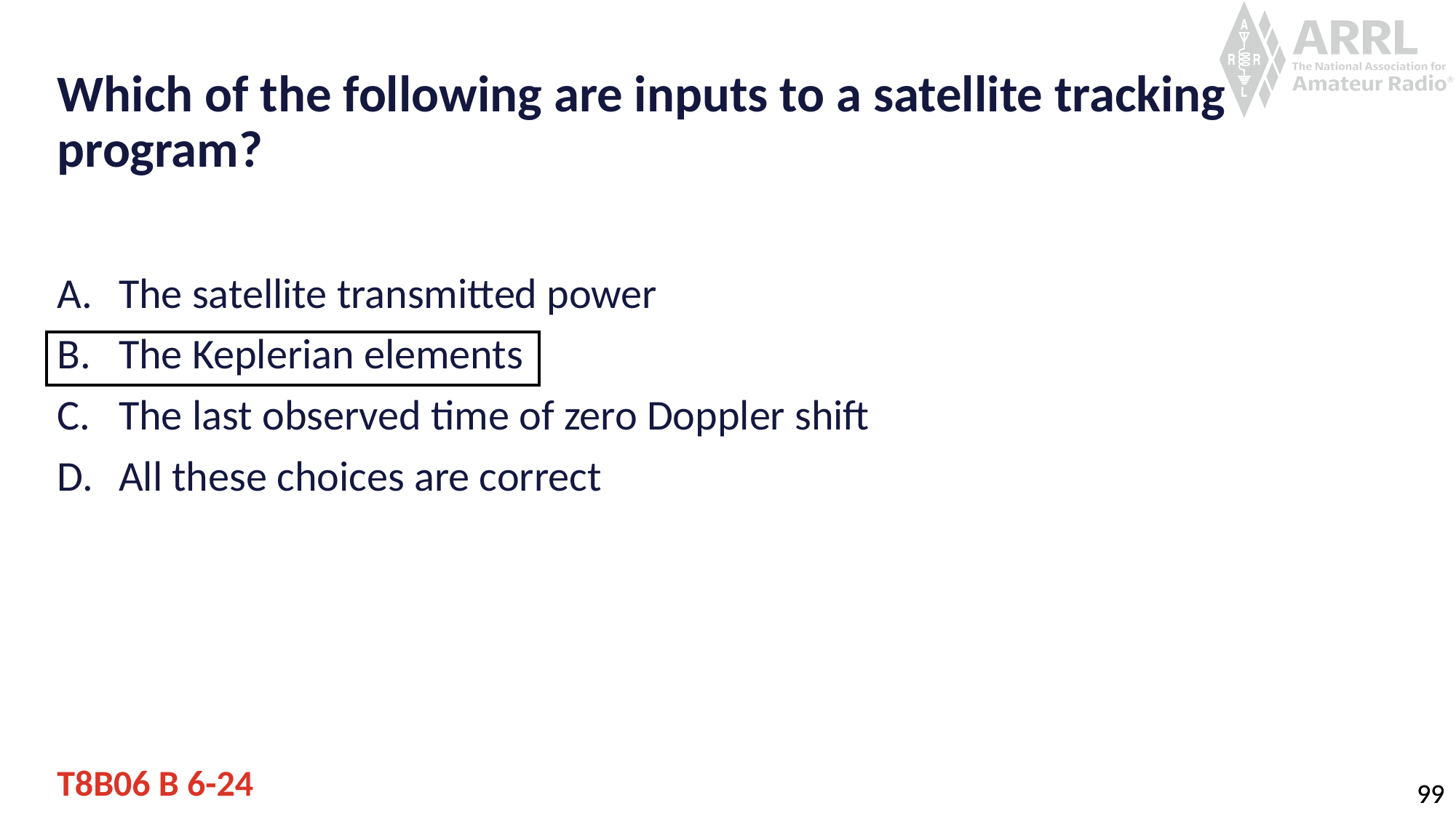

# Which of the following are inputs to a satellite tracking program?
The satellite transmitted power
The Keplerian elements
The last observed time of zero Doppler shift
All these choices are correct

T8B06 B 6-24